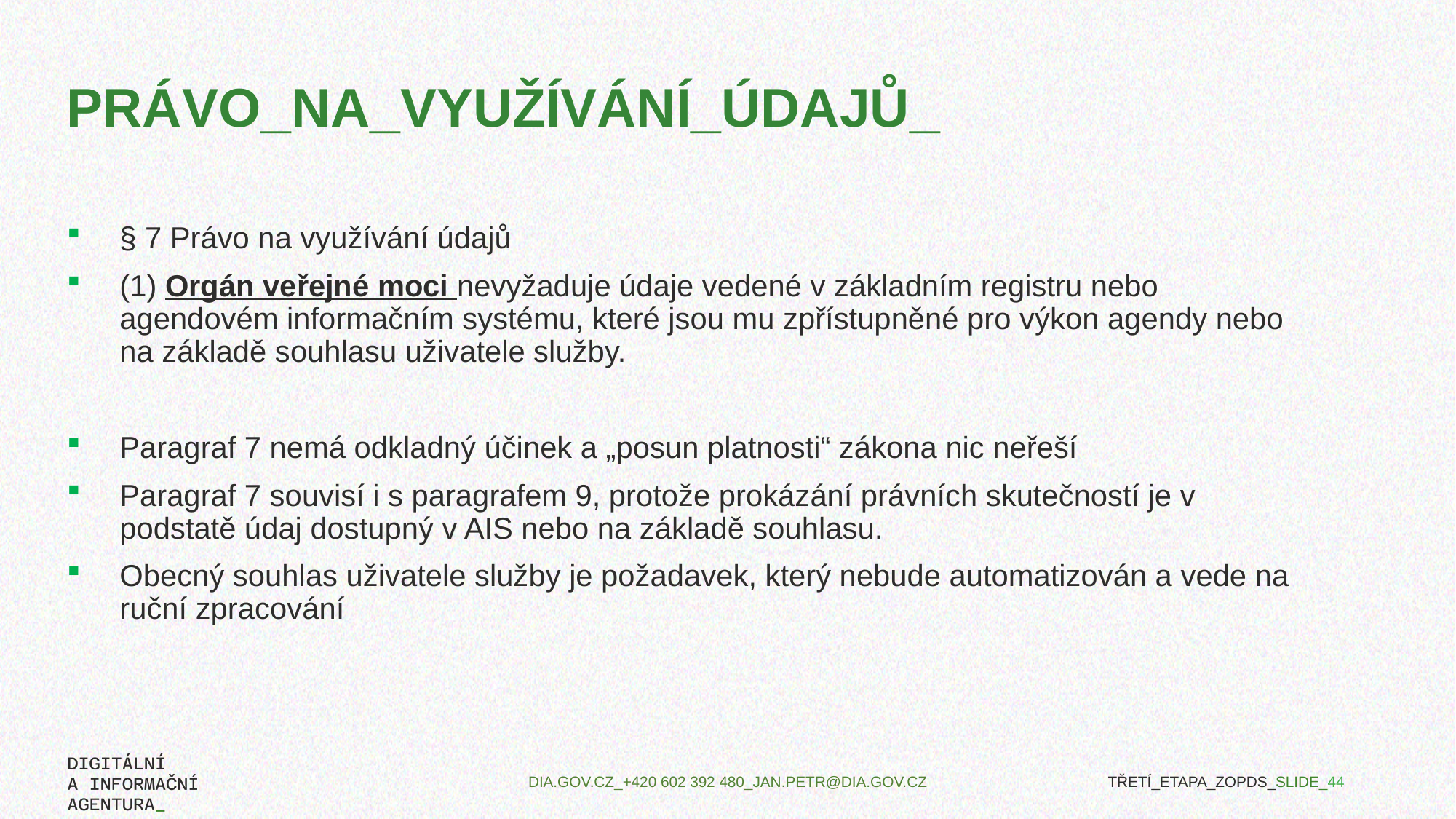

# Právo_na_využívání_údajů_
§ 7 Právo na využívání údajů
(1) Orgán veřejné moci nevyžaduje údaje vedené v základním registru nebo agendovém informačním systému, které jsou mu zpřístupněné pro výkon agendy nebo na základě souhlasu uživatele služby.

Paragraf 7 nemá odkladný účinek a „posun platnosti“ zákona nic neřeší
Paragraf 7 souvisí i s paragrafem 9, protože prokázání právních skutečností je v podstatě údaj dostupný v AIS nebo na základě souhlasu.
Obecný souhlas uživatele služby je požadavek, který nebude automatizován a vede na ruční zpracování
TŘETÍ_ETAPA_ZOPDS_SLIDE_44
DIA.GOV.CZ_+420 602 392 480_JAN.PETR@DIA.GOV.CZ